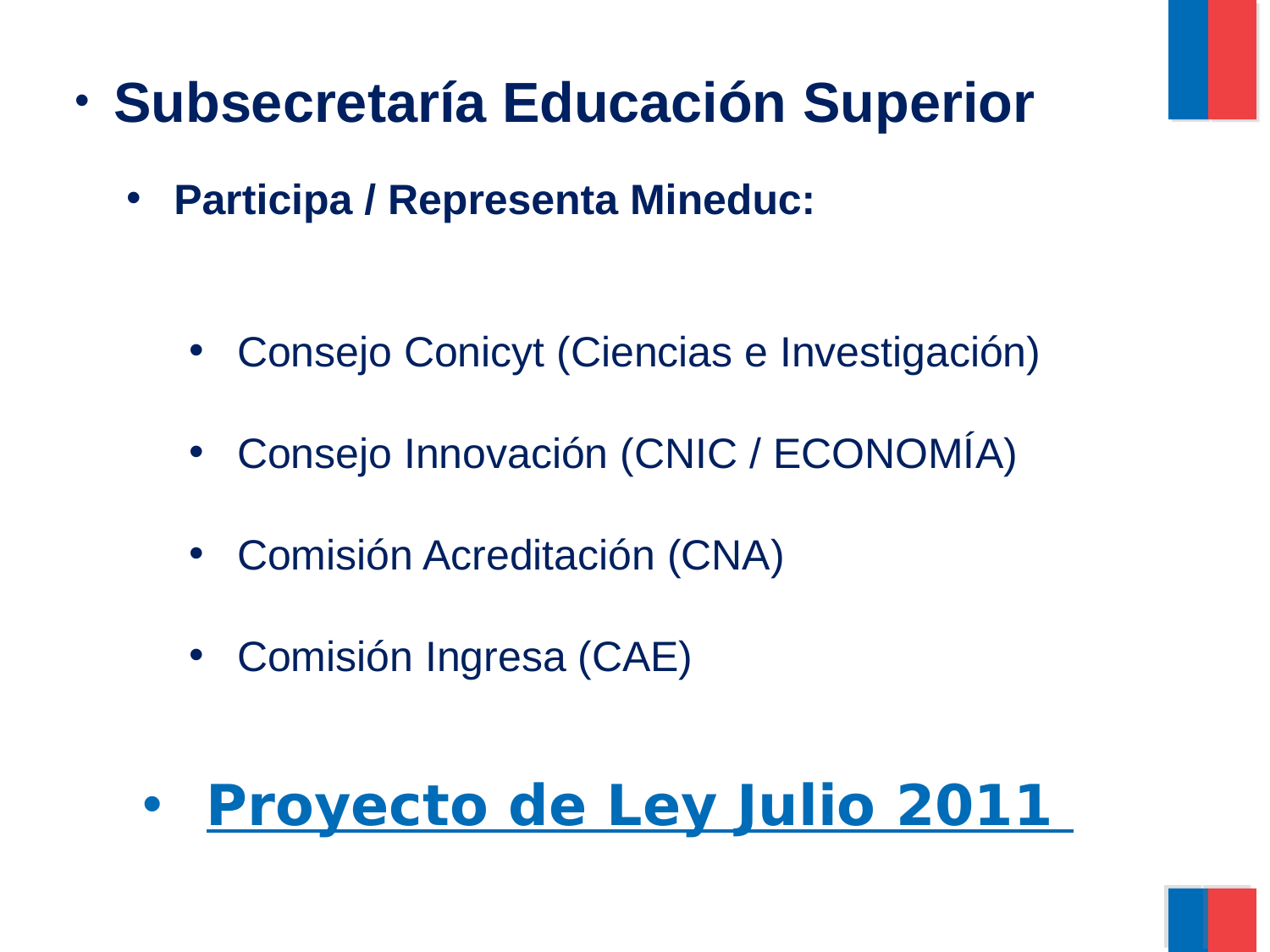

Subsecretaría Educación Superior

Participa / Representa Mineduc:

Consejo Conicyt (Ciencias e Investigación)
Consejo Innovación (CNIC / ECONOMÍA)
Comisión Acreditación (CNA)
Comisión Ingresa (CAE)
Proyecto de Ley Julio 2011